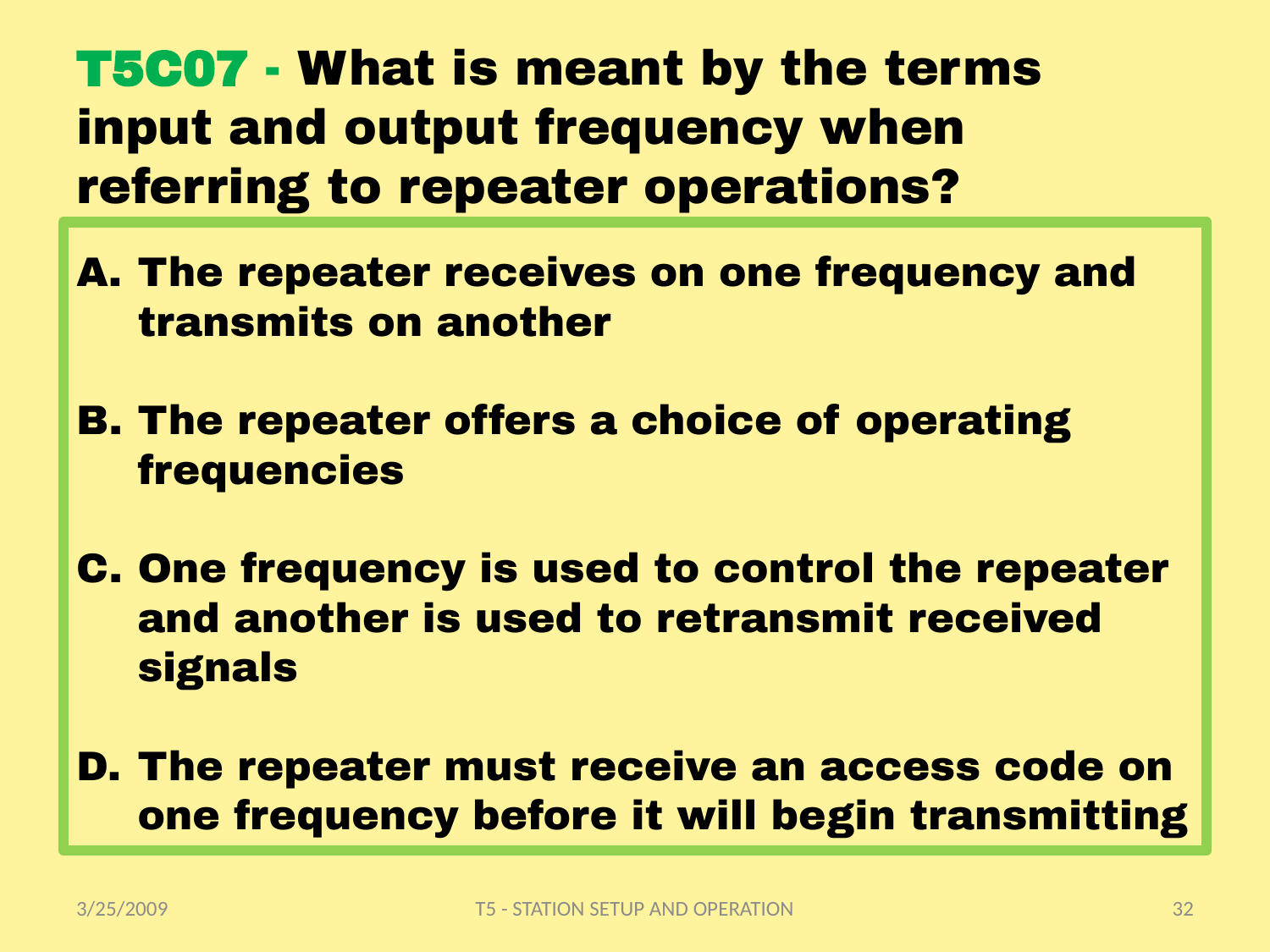

# T5C07 - What is meant by the terms input and output frequency when referring to repeater operations?

The repeater receives on one frequency and transmits on another

The repeater offers a choice of operating frequencies

One frequency is used to control the repeater and another is used to retransmit received signals

The repeater must receive an access code on one frequency before it will begin transmitting

3/25/2009
T5 - STATION SETUP AND OPERATION
32